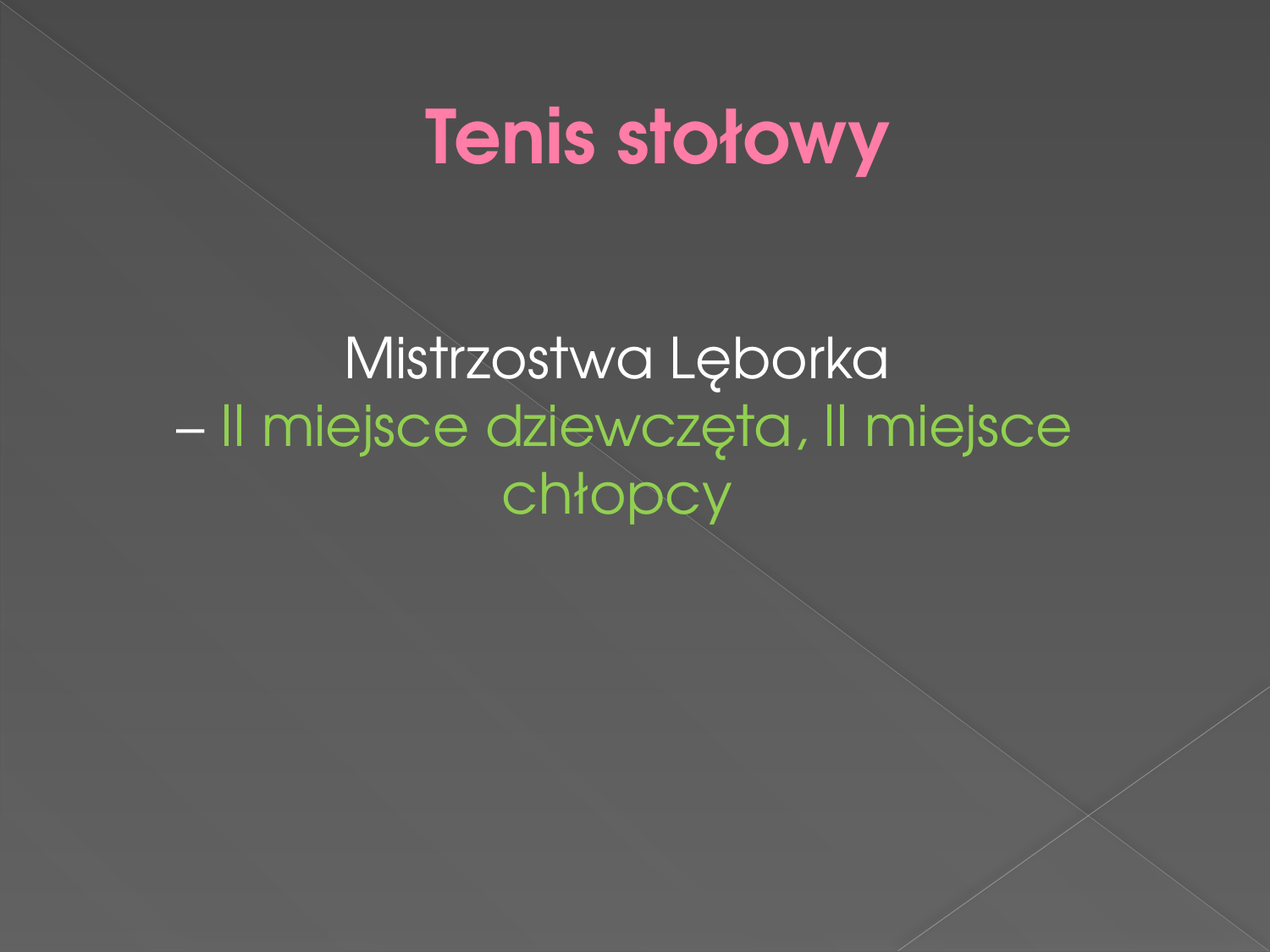

# Tenis stołowy
Mistrzostwa Lęborka
– II miejsce dziewczęta, II miejsce chłopcy